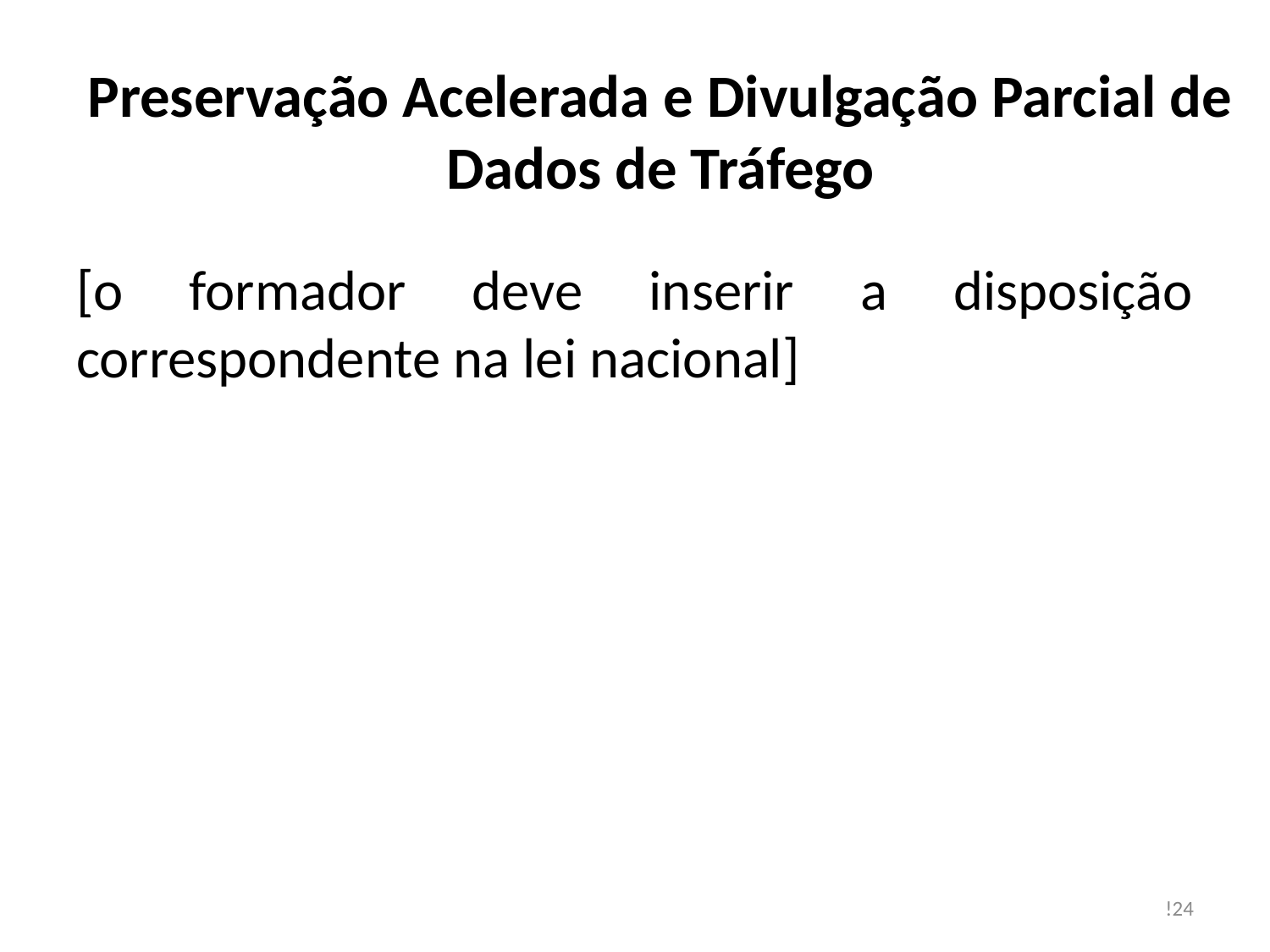

# Preservação Acelerada e Divulgação Parcial de Dados de Tráfego
[o formador deve inserir a disposição correspondente na lei nacional]
!24